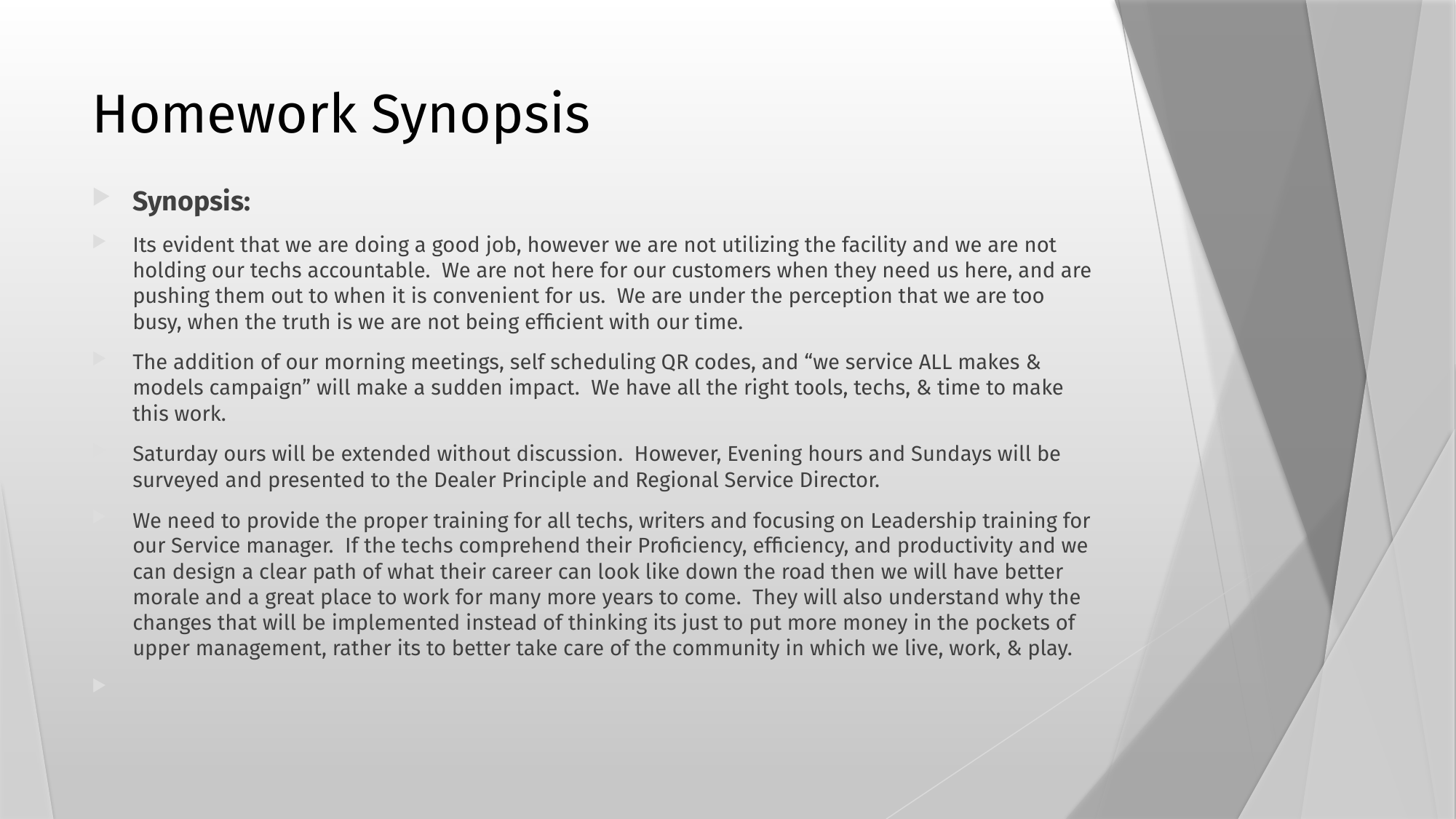

# Homework Synopsis
Synopsis:
Its evident that we are doing a good job, however we are not utilizing the facility and we are not holding our techs accountable.  We are not here for our customers when they need us here, and are pushing them out to when it is convenient for us.  We are under the perception that we are too busy, when the truth is we are not being efficient with our time.
The addition of our morning meetings, self scheduling QR codes, and “we service ALL makes & models campaign” will make a sudden impact.  We have all the right tools, techs, & time to make this work.
Saturday ours will be extended without discussion.  However, Evening hours and Sundays will be surveyed and presented to the Dealer Principle and Regional Service Director.
We need to provide the proper training for all techs, writers and focusing on Leadership training for our Service manager.  If the techs comprehend their Proficiency, efficiency, and productivity and we can design a clear path of what their career can look like down the road then we will have better morale and a great place to work for many more years to come.  They will also understand why the changes that will be implemented instead of thinking its just to put more money in the pockets of upper management, rather its to better take care of the community in which we live, work, & play.